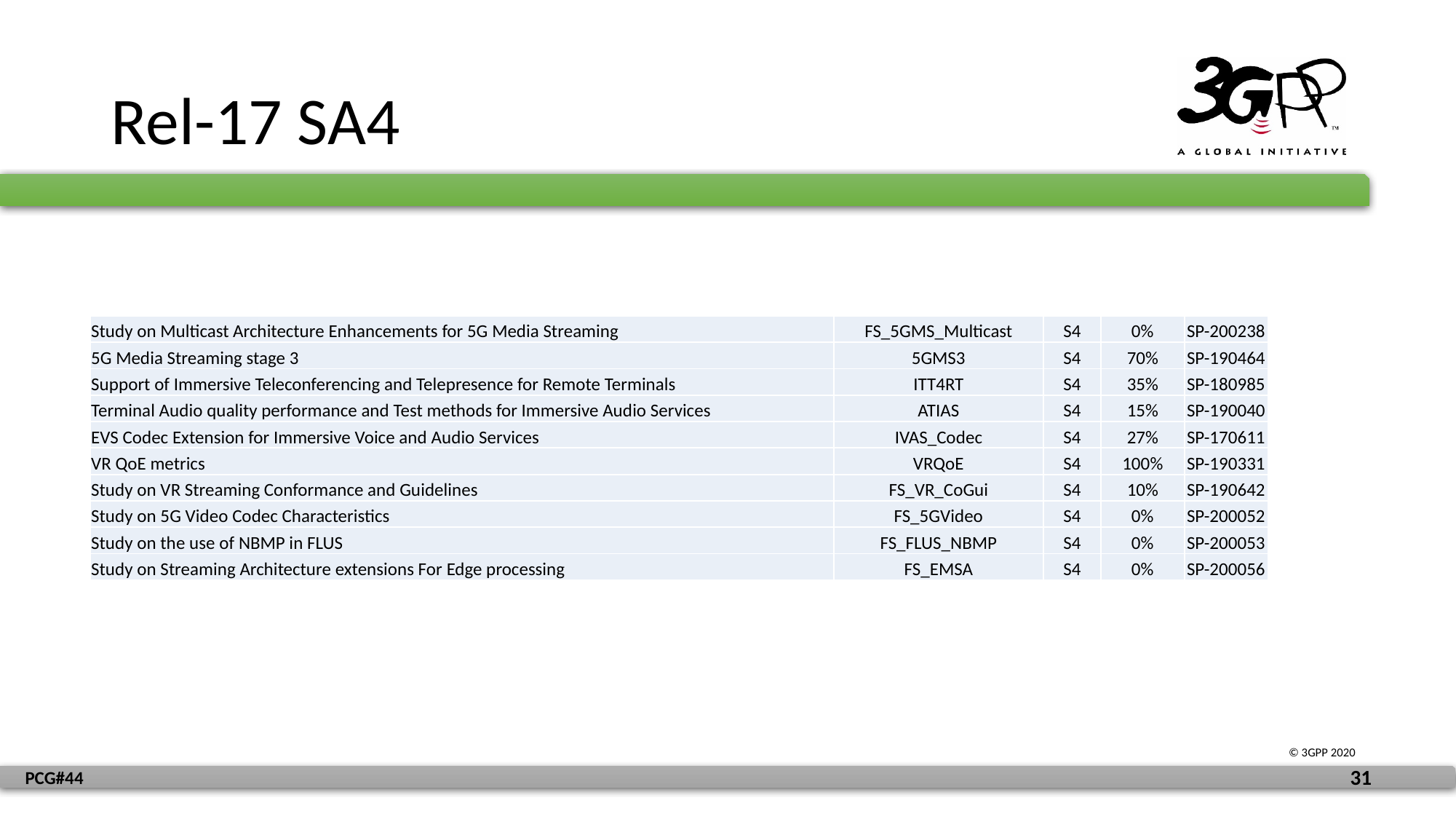

# Rel-17 SA4
| Study on Multicast Architecture Enhancements for 5G Media Streaming | FS\_5GMS\_Multicast | S4 | 0% | SP-200238 |
| --- | --- | --- | --- | --- |
| 5G Media Streaming stage 3 | 5GMS3 | S4 | 70% | SP-190464 |
| Support of Immersive Teleconferencing and Telepresence for Remote Terminals | ITT4RT | S4 | 35% | SP-180985 |
| Terminal Audio quality performance and Test methods for Immersive Audio Services | ATIAS | S4 | 15% | SP-190040 |
| EVS Codec Extension for Immersive Voice and Audio Services | IVAS\_Codec | S4 | 27% | SP-170611 |
| VR QoE metrics | VRQoE | S4 | 100% | SP-190331 |
| Study on VR Streaming Conformance and Guidelines | FS\_VR\_CoGui | S4 | 10% | SP-190642 |
| Study on 5G Video Codec Characteristics | FS\_5GVideo | S4 | 0% | SP-200052 |
| Study on the use of NBMP in FLUS | FS\_FLUS\_NBMP | S4 | 0% | SP-200053 |
| Study on Streaming Architecture extensions For Edge processing | FS\_EMSA | S4 | 0% | SP-200056 |